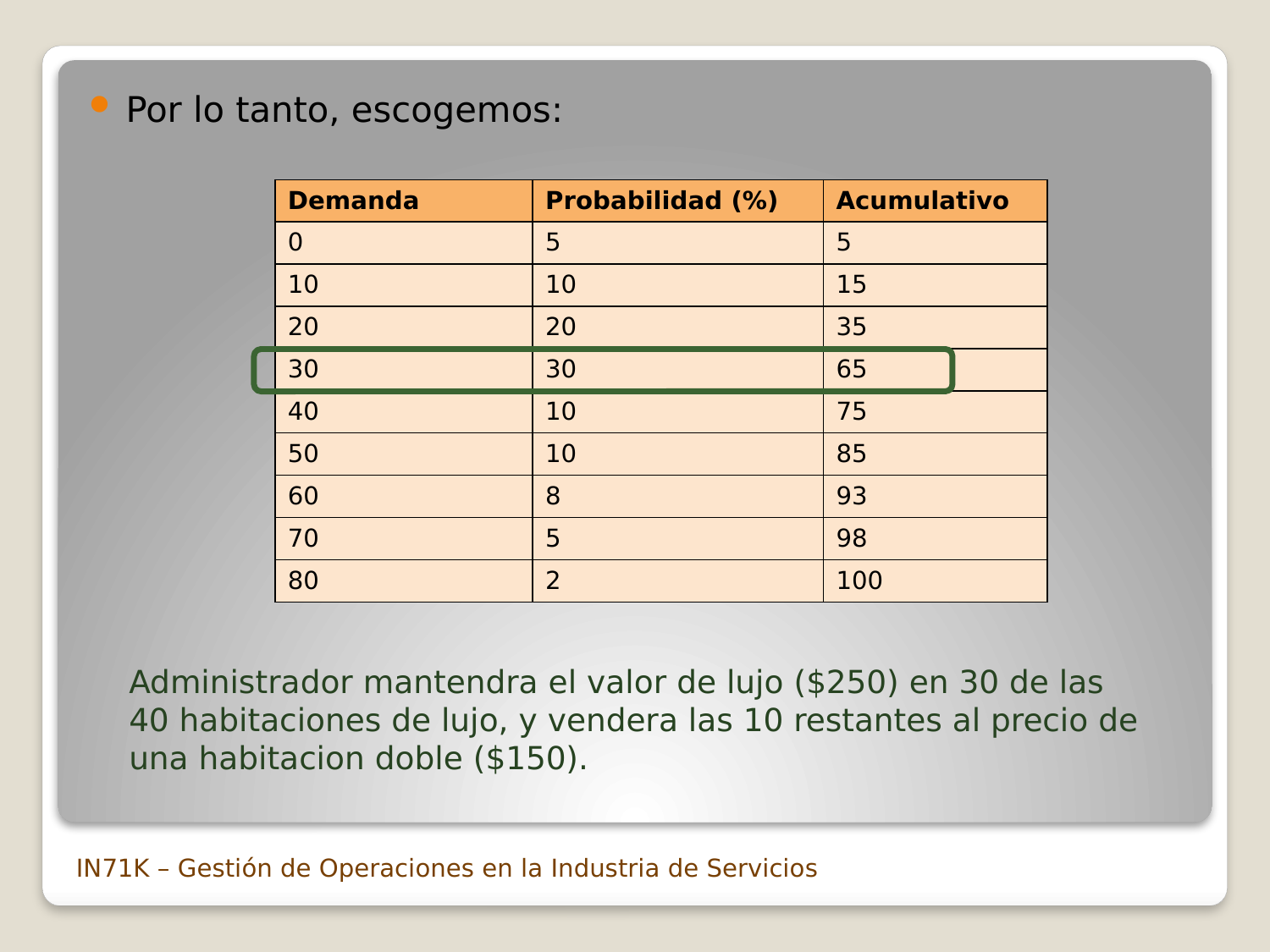

Por lo tanto, escogemos:
| Demanda | Probabilidad (%) | Acumulativo |
| --- | --- | --- |
| 0 | 5 | 5 |
| 10 | 10 | 15 |
| 20 | 20 | 35 |
| 30 | 30 | 65 |
| 40 | 10 | 75 |
| 50 | 10 | 85 |
| 60 | 8 | 93 |
| 70 | 5 | 98 |
| 80 | 2 | 100 |

Administrador mantendra el valor de lujo ($250) en 30 de las 40 habitaciones de lujo, y vendera las 10 restantes al precio de una habitacion doble ($150).
IN71K – Gestión de Operaciones en la Industria de Servicios